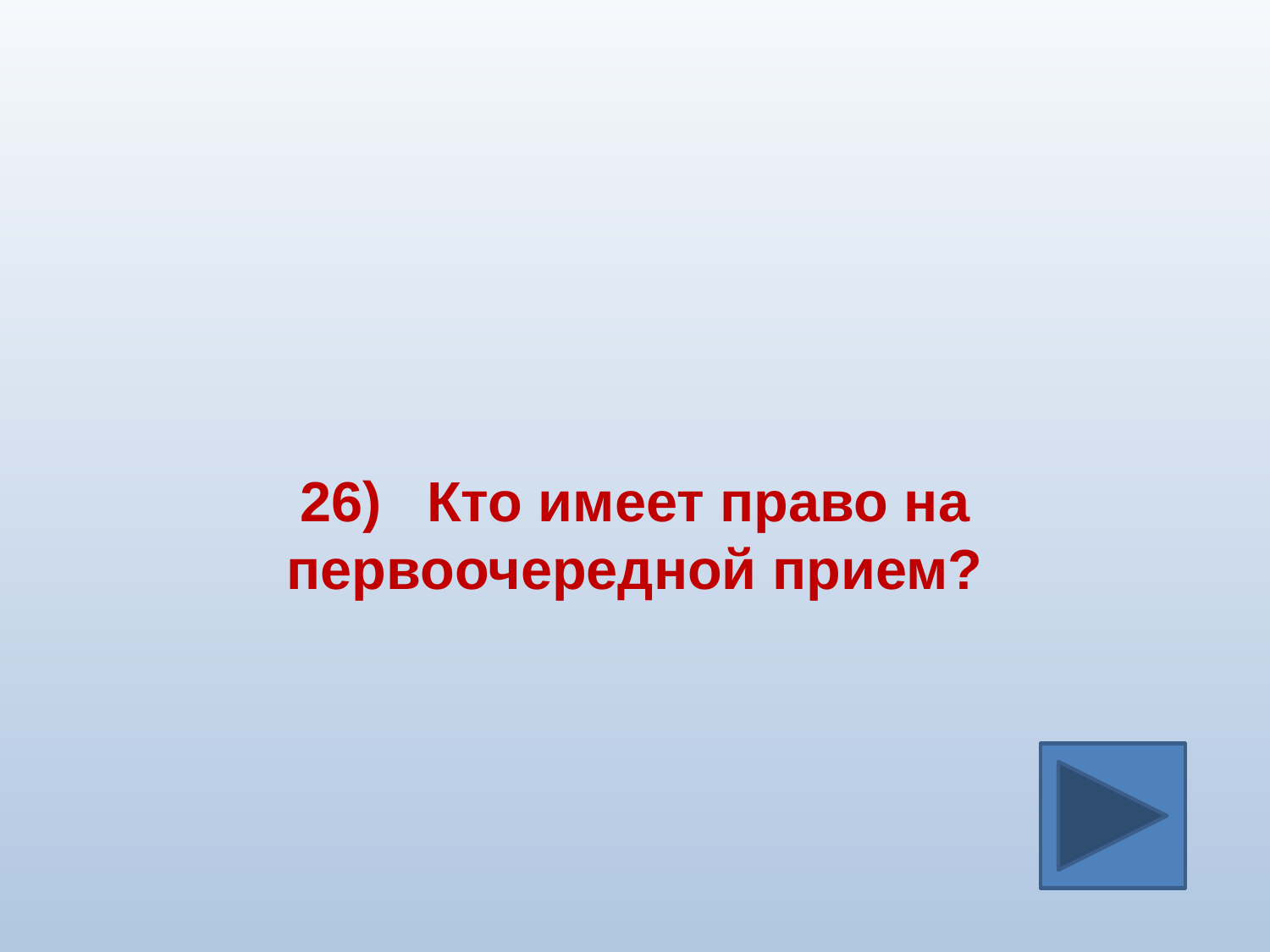

#

26)	Кто имеет право на первоочередной прием?